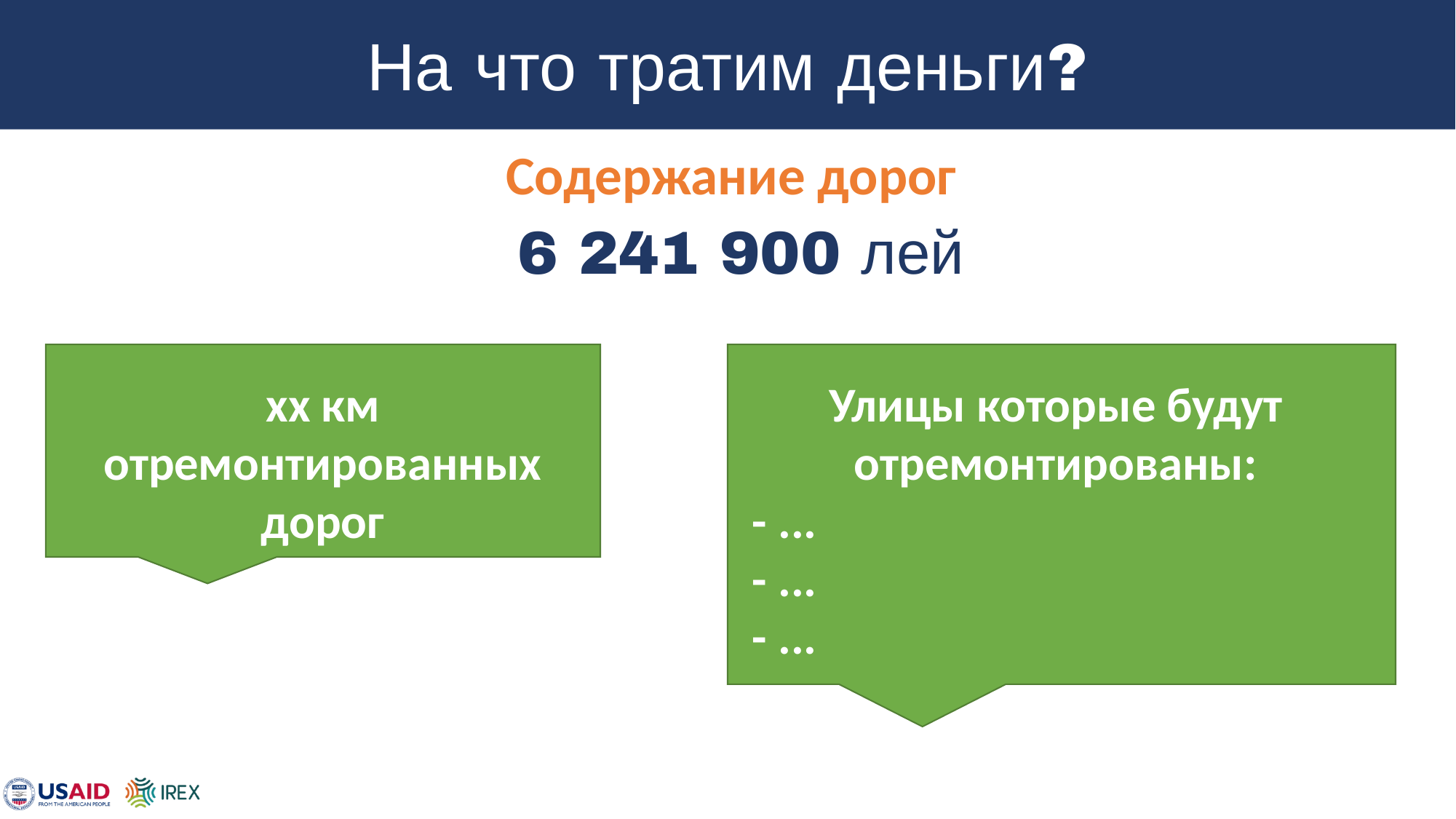

# На что тратим деньги?
Содержание дорог
 6 241 900 лей

xx км отремонтированных дорог
Улицы которые будут отремонтированы:
- ...
- ...
- ...